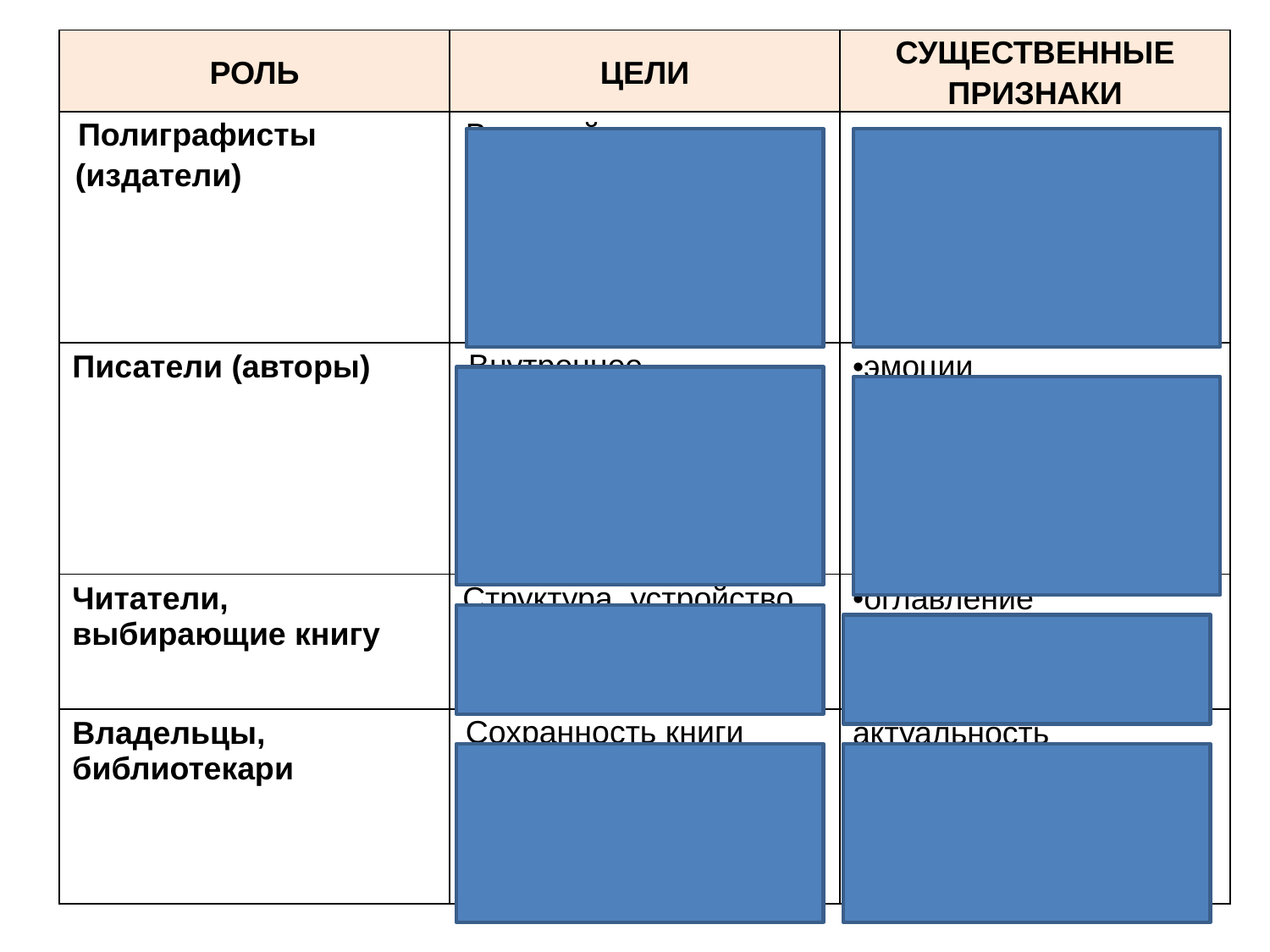

| РОЛЬ | ЦЕЛИ | СУЩЕСТВЕННЫЕ ПРИЗНАКИ |
| --- | --- | --- |
| Полиграфисты (издатели) | Внешний вид | аннотация иллюстрации качество бумаги оглавление оформление обложки форма |
| Писатели (авторы) | Внутреннее содержание книги как модель мировоззрения писателя | эмоции опыт переживания используемый язык речь жанр |
| Читатели, выбирающие книгу | Структура, устройство книги | оглавление аннотация алфавитный порядок |
| Владельцы, библиотекари | Сохранность книги | актуальность содержание через годы целостность переплет книги качество бумаги |